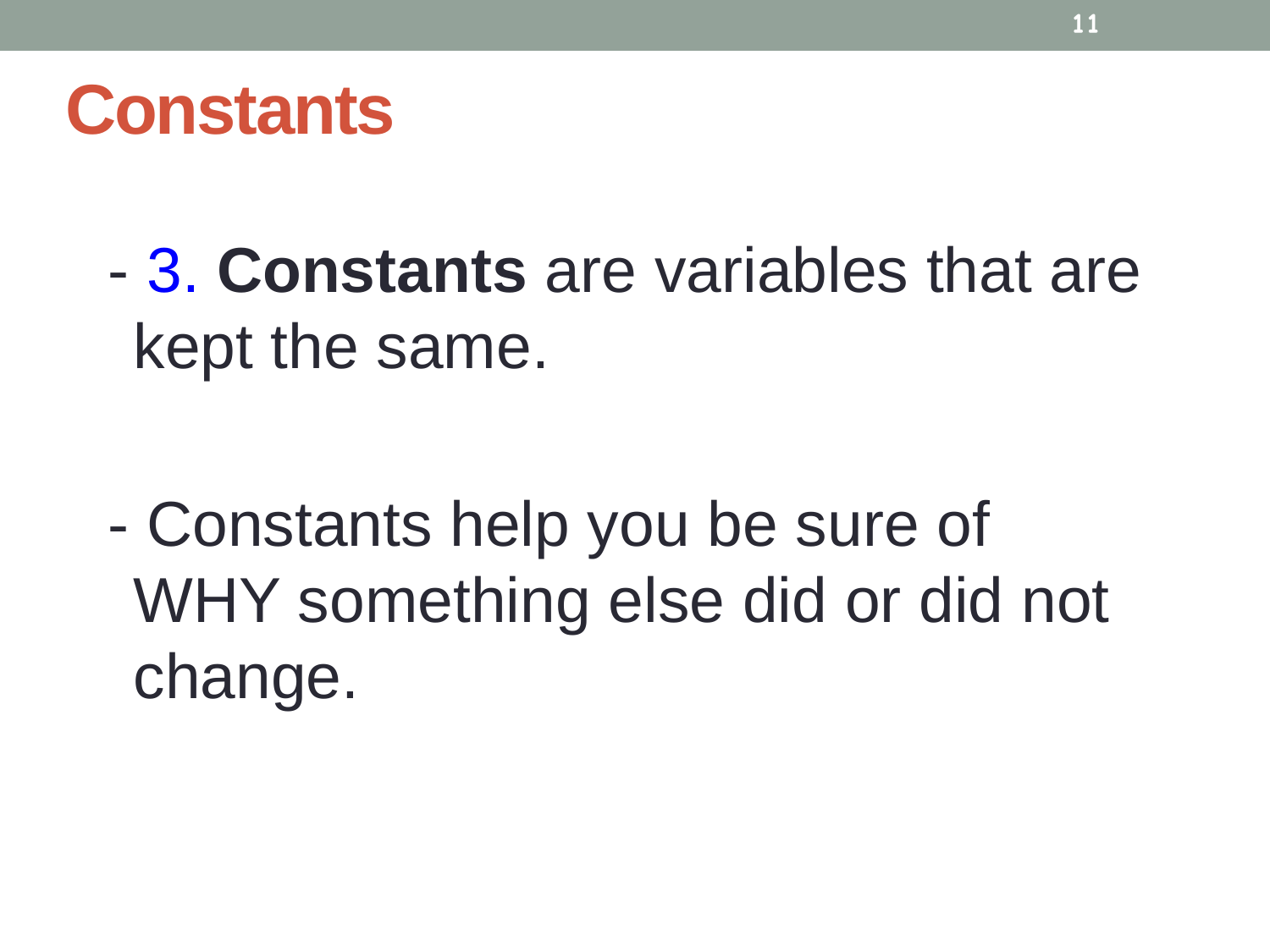

11
# Constants
- 3. Constants are variables that are kept the same.

- Constants help you be sure of WHY something else did or did not change.